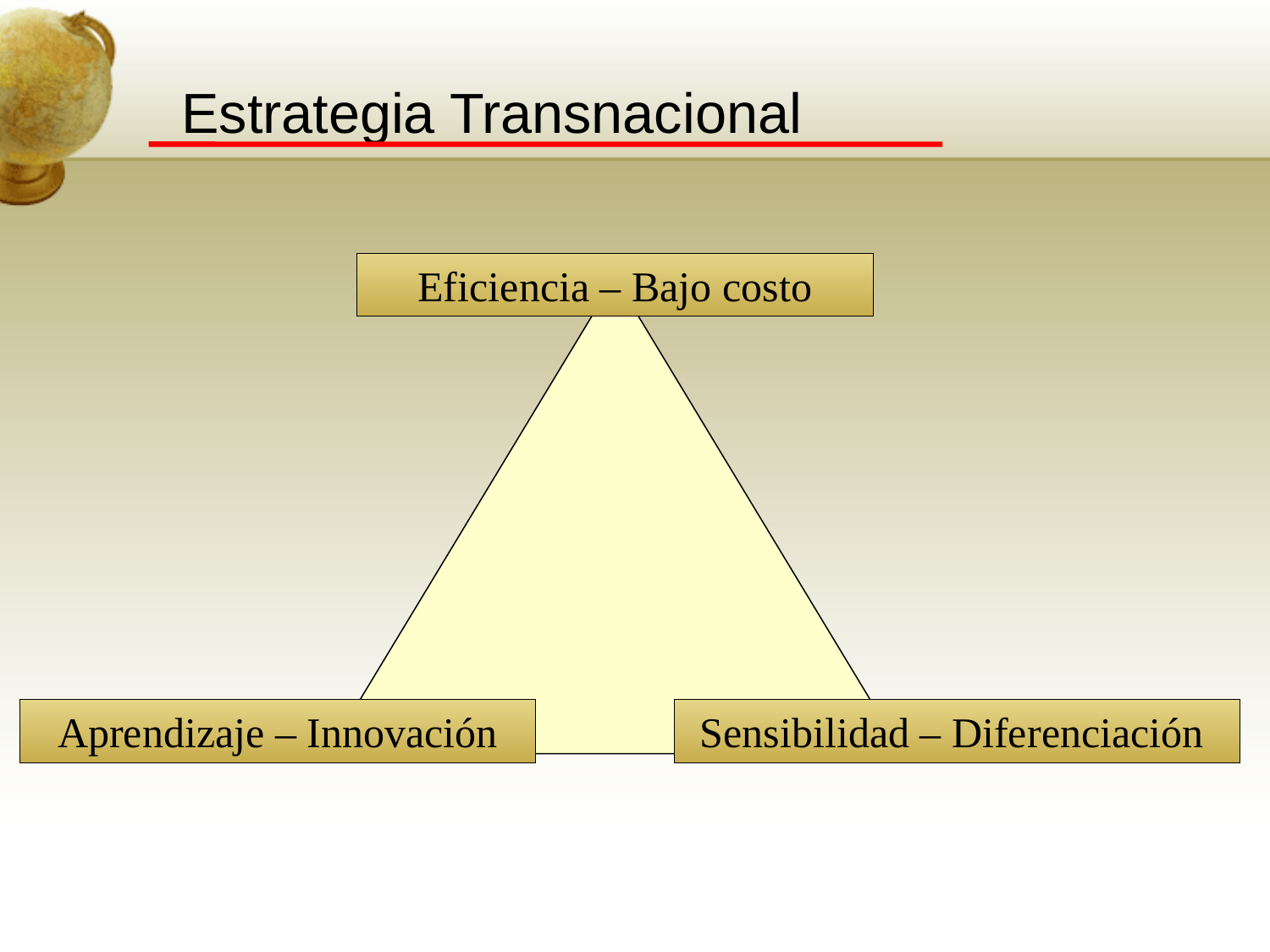

# Estrategia Transnacional

Eficiencia – Bajo costo

Aprendizaje – Innovación
Sensibilidad – Diferenciación